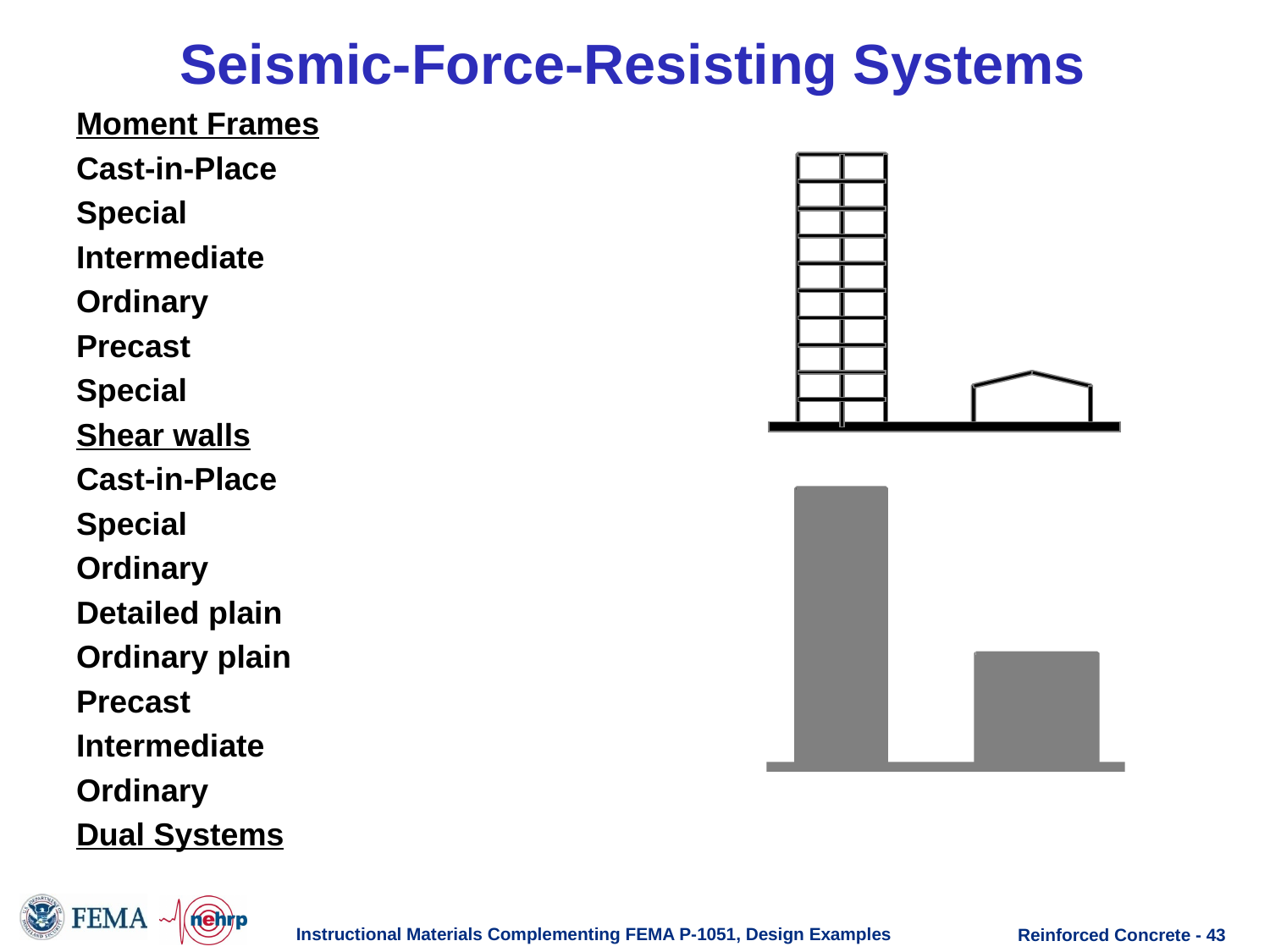

# Seismic-Force-Resisting Systems
Moment Frames
Cast-in-Place
Special
Intermediate
Ordinary
Precast
Special
Shear walls
Cast-in-Place
Special
Ordinary
Detailed plain
Ordinary plain
Precast
Intermediate
Ordinary
Dual Systems

Instructional Materials Complementing FEMA P-1051, Design Examples